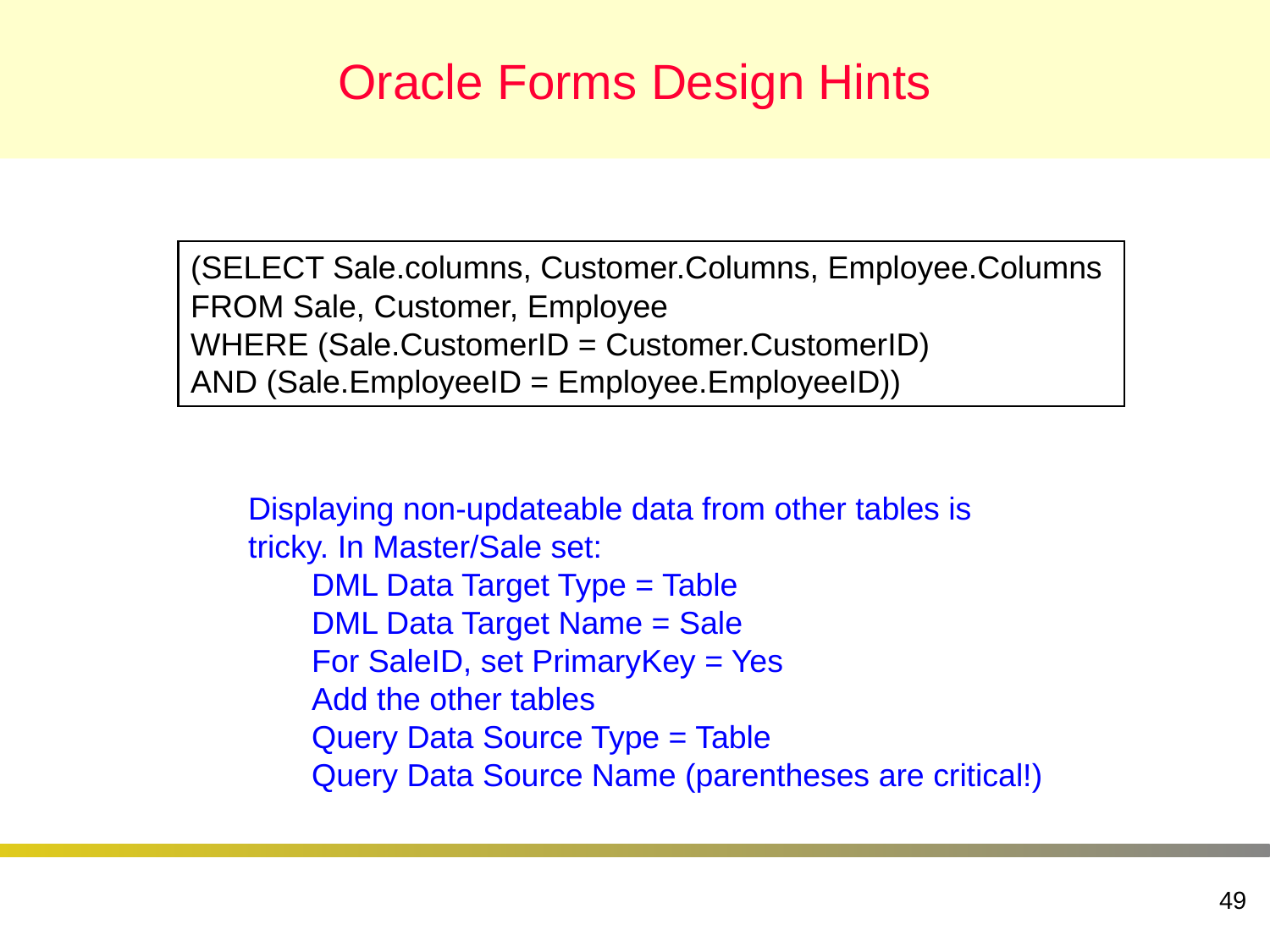

# Oracle Forms Design Hints
(SELECT Sale.columns, Customer.Columns, Employee.Columns
FROM Sale, Customer, Employee
WHERE (Sale.CustomerID = Customer.CustomerID)
AND (Sale.EmployeeID = Employee.EmployeeID))
Displaying non-updateable data from other tables is tricky. In Master/Sale set:
DML Data Target Type = Table
DML Data Target Name = Sale
For SaleID, set PrimaryKey = Yes
Add the other tables
Query Data Source Type = Table
Query Data Source Name (parentheses are critical!)
49